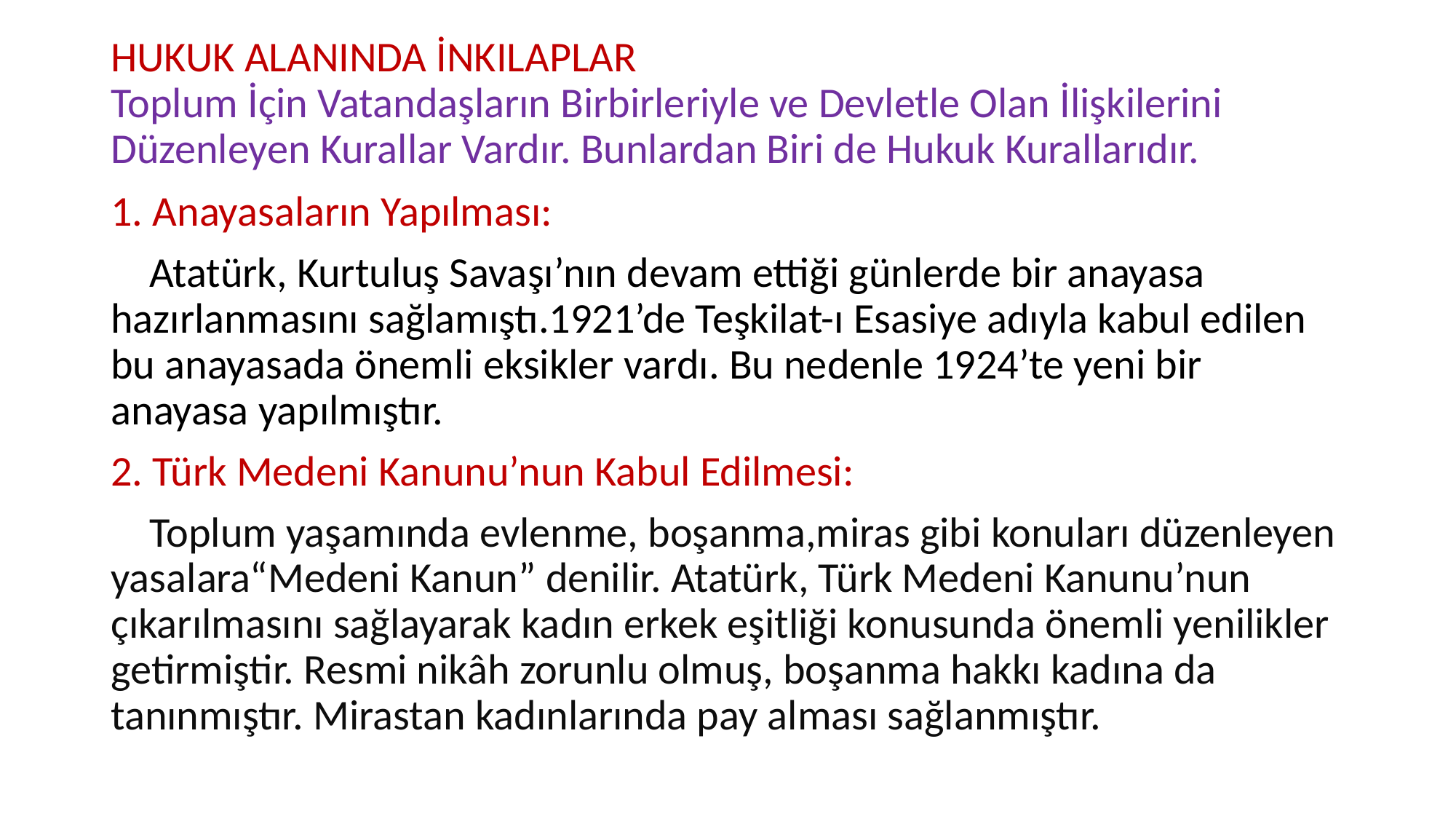

# HUKUK ALANINDA İNKILAPLAR Toplum İçin Vatandaşların Birbirleriyle ve Devletle Olan İlişkilerini Düzenleyen Kurallar Vardır. Bunlardan Biri de Hukuk Kurallarıdır.
1. Anayasaların Yapılması:
    Atatürk, Kurtuluş Savaşı’nın devam ettiği günlerde bir anayasa hazırlanmasını sağlamıştı.1921’de Teşkilat-ı Esasiye adıyla kabul edilen bu anayasada önemli eksikler vardı. Bu nedenle 1924’te yeni bir anayasa yapılmıştır.
2. Türk Medeni Kanunu’nun Kabul Edilmesi:
    Toplum yaşamında evlenme, boşanma,miras gibi konuları düzenleyen yasalara“Medeni Kanun” denilir. Atatürk, Türk Medeni Kanunu’nun çıkarılmasını sağlayarak kadın erkek eşitliği konusunda önemli yenilikler getirmiştir. Resmi nikâh zorunlu olmuş, boşanma hakkı kadına da tanınmıştır. Mirastan kadınlarında pay alması sağlanmıştır.